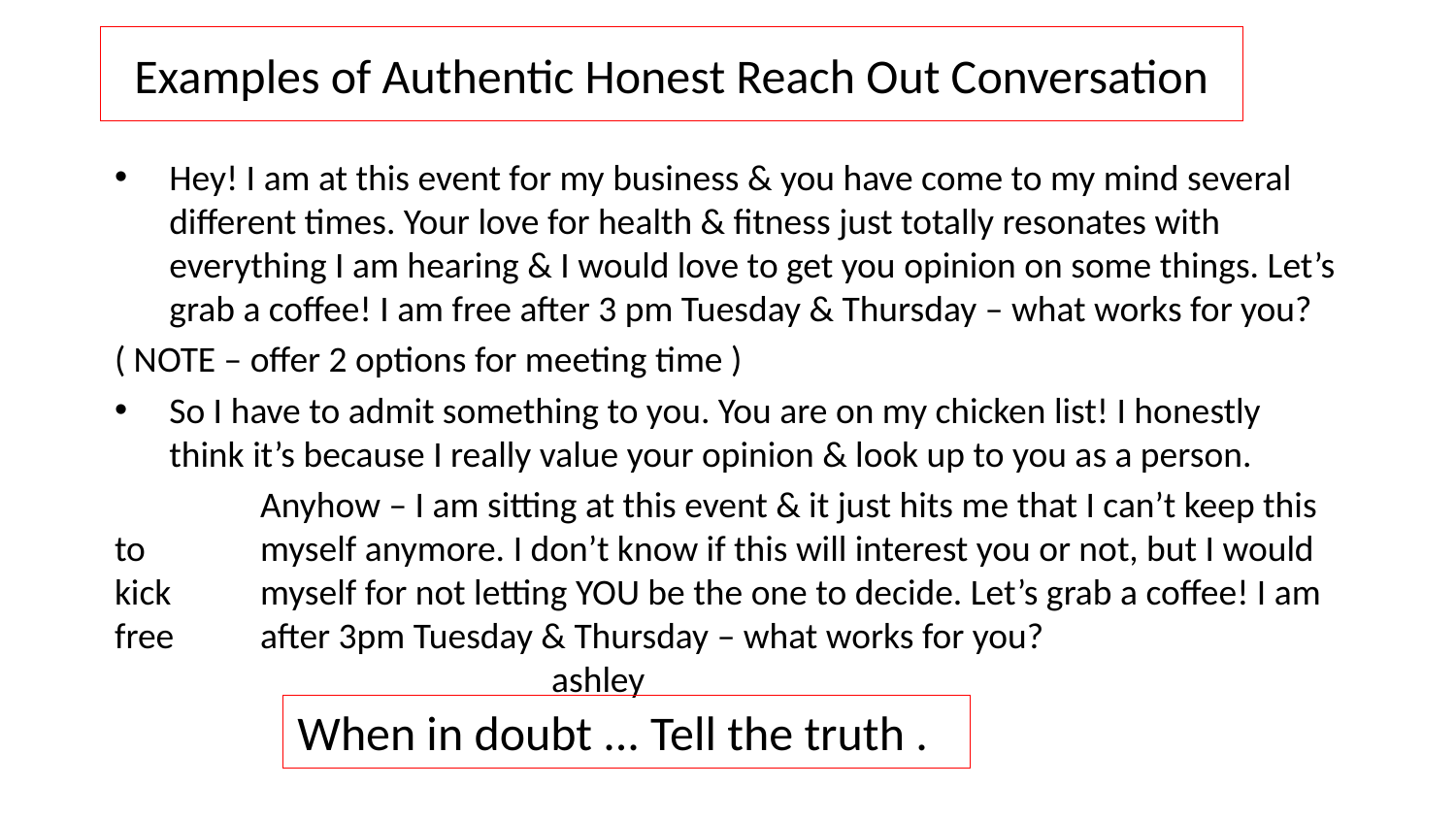

# Examples of Authentic Honest Reach Out Conversation
Hey! I am at this event for my business & you have come to my mind several different times. Your love for health & fitness just totally resonates with everything I am hearing & I would love to get you opinion on some things. Let’s grab a coffee! I am free after 3 pm Tuesday & Thursday – what works for you?
( NOTE – offer 2 options for meeting time )
So I have to admit something to you. You are on my chicken list! I honestly think it’s because I really value your opinion & look up to you as a person.
	Anyhow – I am sitting at this event & it just hits me that I can’t keep this to 	myself anymore. I don’t know if this will interest you or not, but I would kick 	myself for not letting YOU be the one to decide. Let’s grab a coffee! I am free 	after 3pm Tuesday & Thursday – what works for you?					ashley

When in doubt ... Tell the truth .